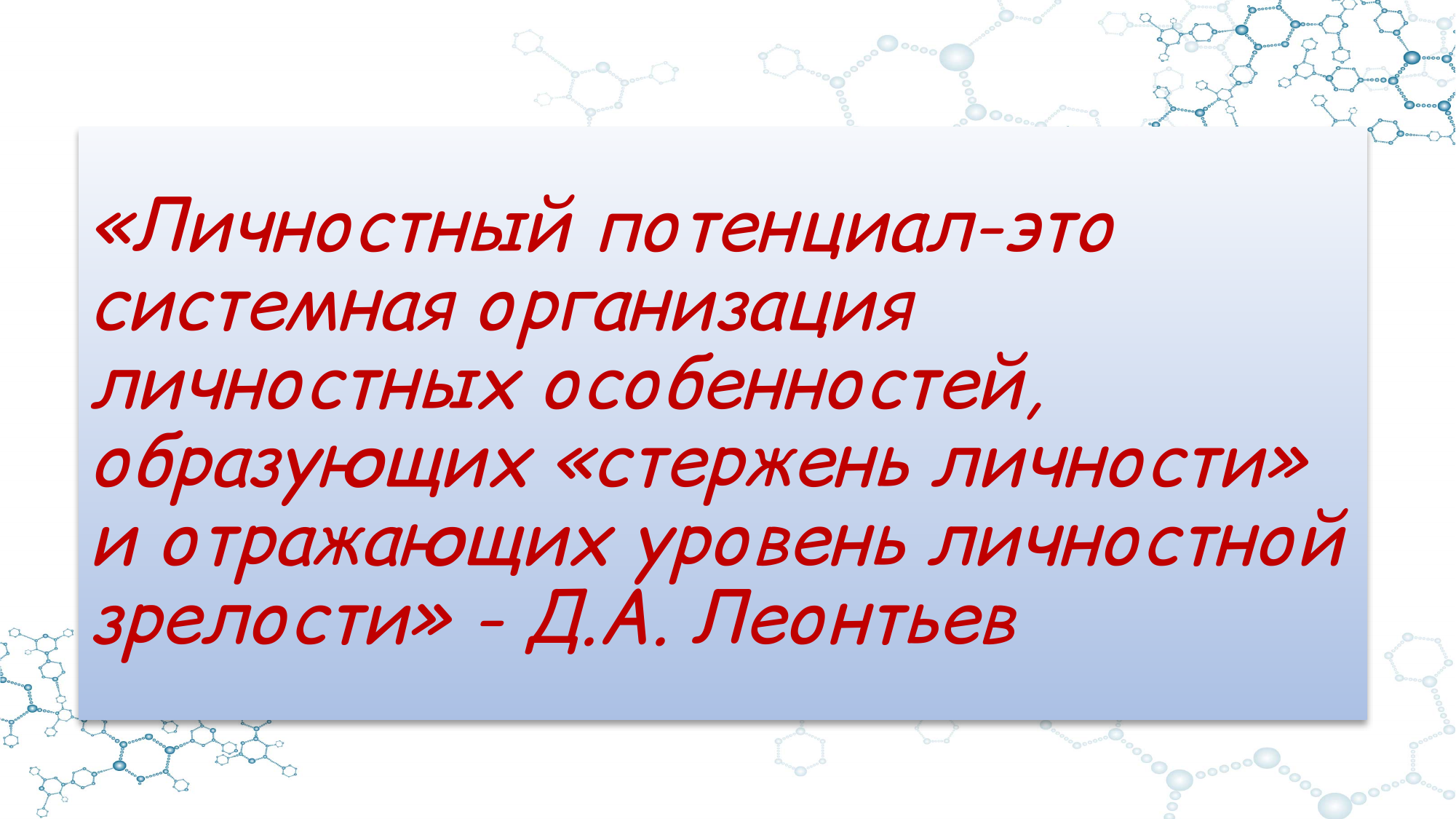

# «Личностный потенциал-это системная организация личностных особенностей, образующих «стержень личности» и отражающих уровень личностной зрелости» - Д.А. Леонтьев